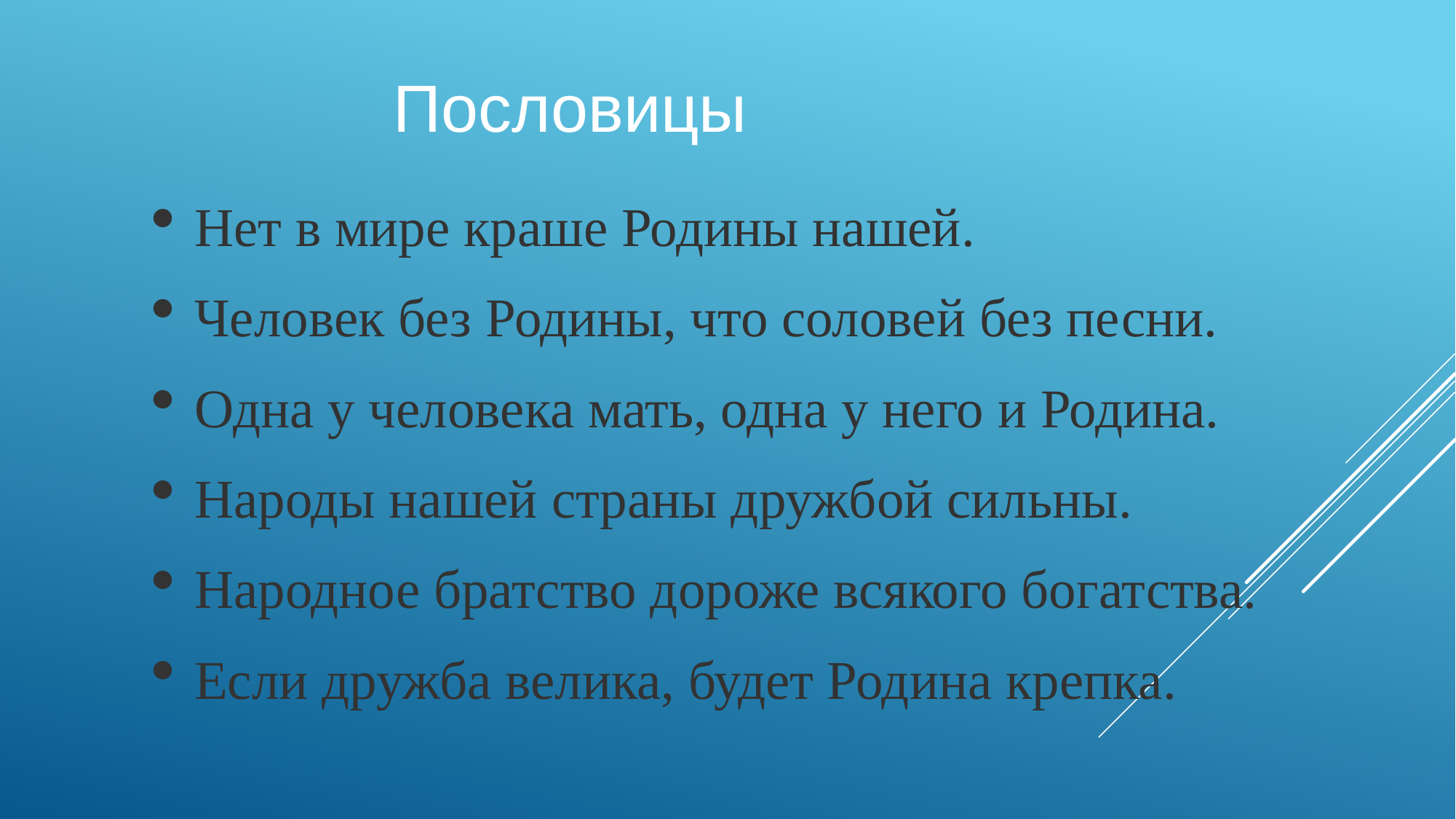

Пословицы
Нет в мире краше Родины нашей.
Человек без Родины, что соловей без песни.
Одна у человека мать, одна у него и Родина.
Народы нашей страны дружбой сильны.
Народное братство дороже всякого богатства.
Если дружба велика, будет Родина крепка.